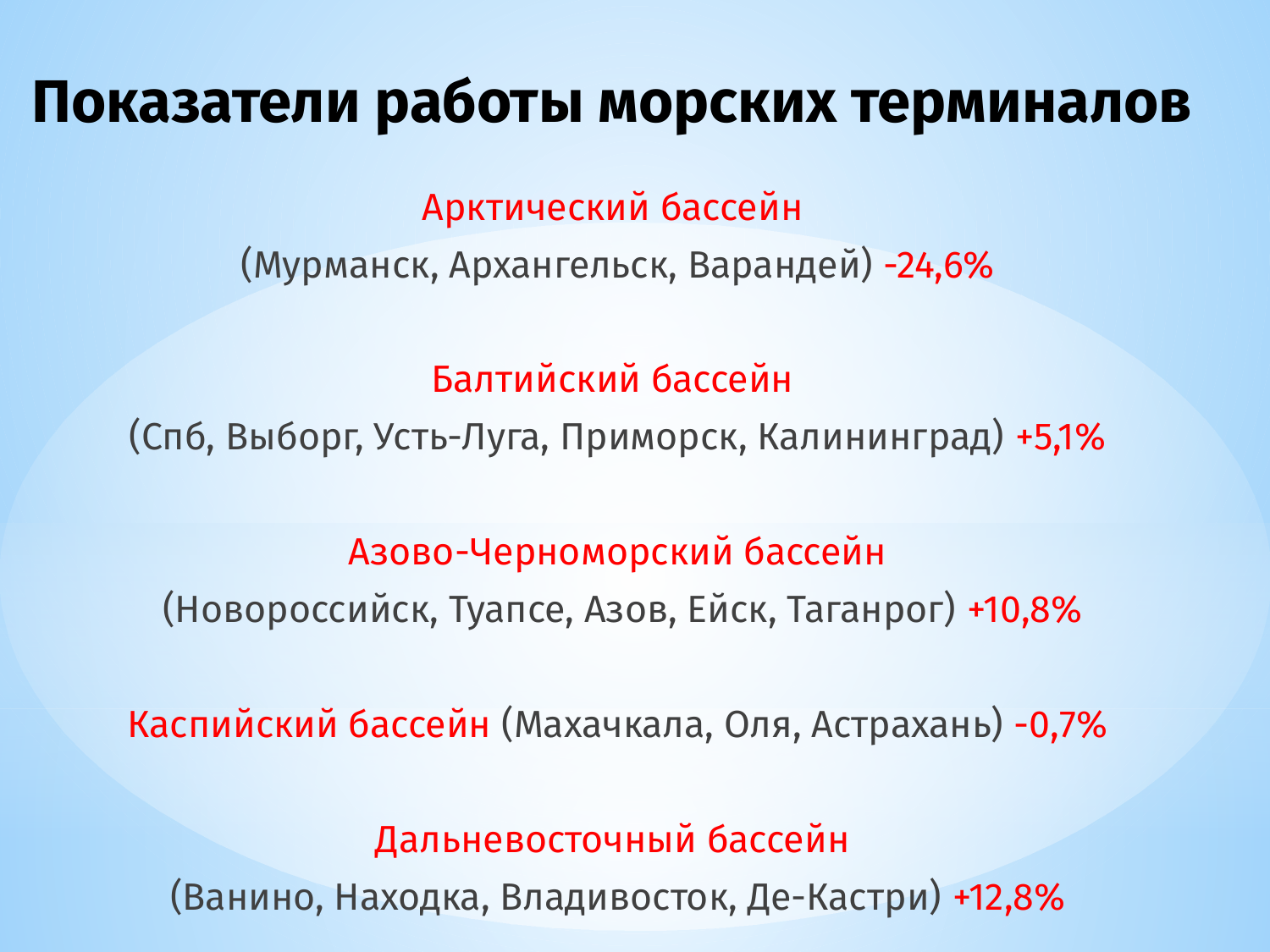

# Показатели работы морских терминалов
Арктический бассейн
(Мурманск, Архангельск, Варандей) -24,6%

Балтийский бассейн
(Спб, Выборг, Усть-Луга, Приморск, Калининград) +5,1%

Азово-Черноморский бассейн
 (Новороссийск, Туапсе, Азов, Ейск, Таганрог) +10,8%

Каспийский бассейн (Махачкала, Оля, Астрахань) -0,7%

Дальневосточный бассейн
(Ванино, Находка, Владивосток, Де-Кастри) +12,8%